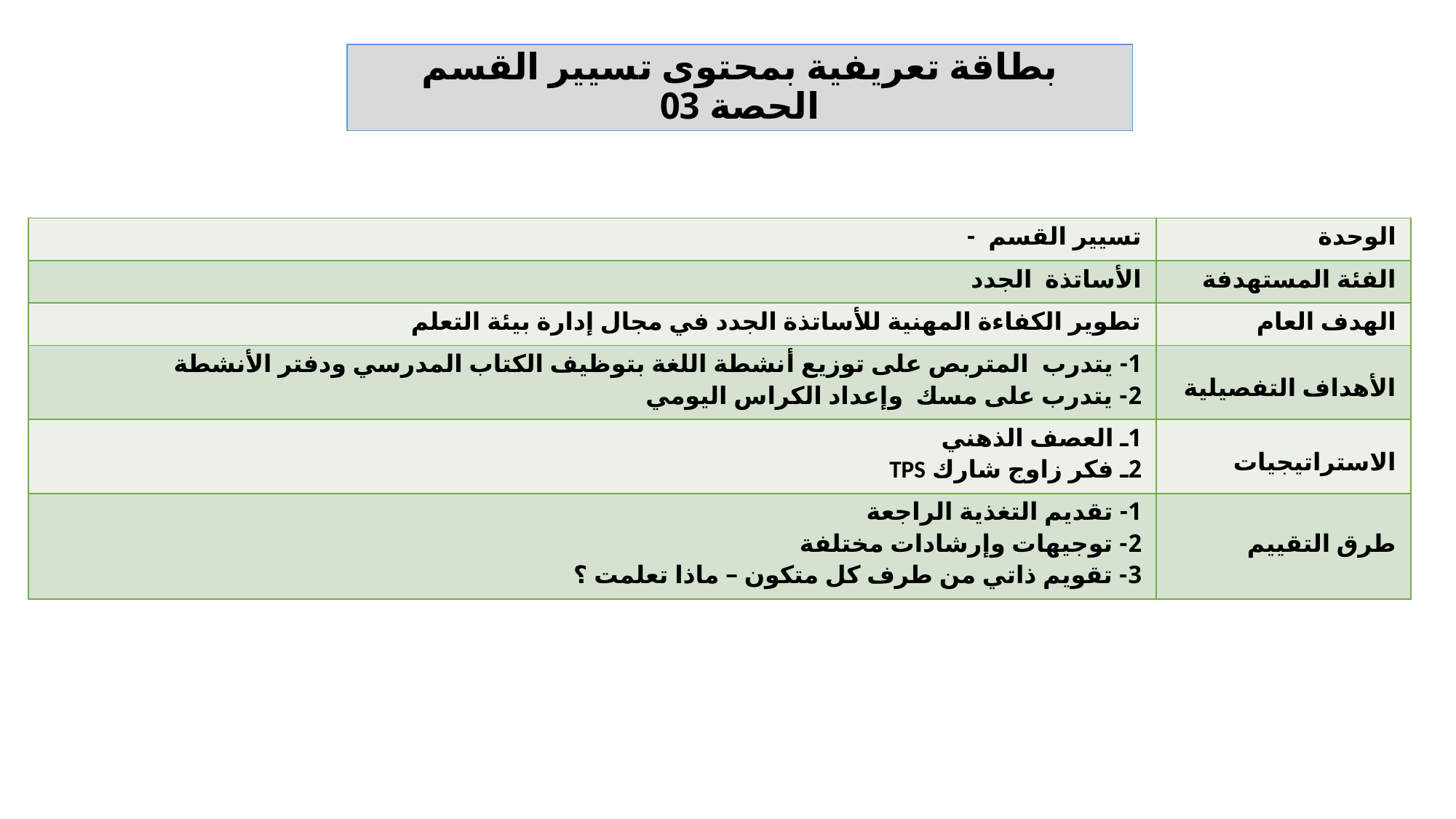

# بطاقة تعريفية بمحتوى تسيير القسم الحصة 03
| تسيير القسم - | الوحدة |
| --- | --- |
| الأساتذة الجدد | الفئة المستهدفة |
| تطوير الكفاءة المهنية للأساتذة الجدد في مجال إدارة بيئة التعلم | الهدف العام |
| 1- يتدرب المتربص على توزيع أنشطة اللغة بتوظيف الكتاب المدرسي ودفتر الأنشطة 2- يتدرب على مسك وإعداد الكراس اليومي | الأهداف التفصيلية |
| 1ـ العصف الذهني 2ـ فكر زاوج شارك TPS | الاستراتيجيات |
| 1- تقديم التغذية الراجعة 2- توجيهات وإرشادات مختلفة 3- تقويم ذاتي من طرف كل متكون – ماذا تعلمت ؟ | طرق التقييم |